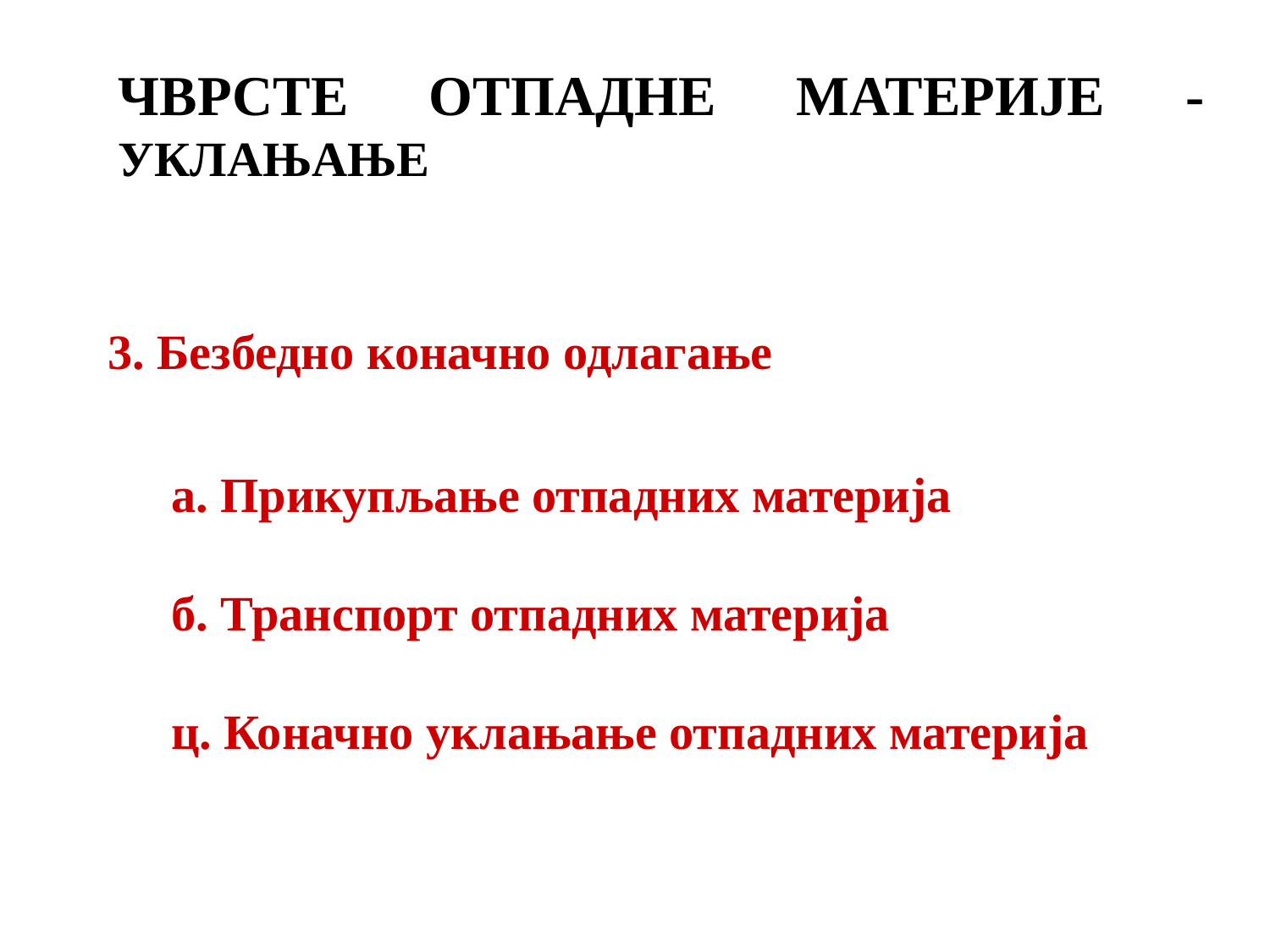

ЧВРСТЕ ОТПАДНЕ МАТЕРИЈЕ - УКЛАЊАЊЕ
3. Безбедно коначно одлагање

а. Прикупљање отпадних материја

б. Транспорт отпадних материја

ц. Коначно уклањање отпадних материја